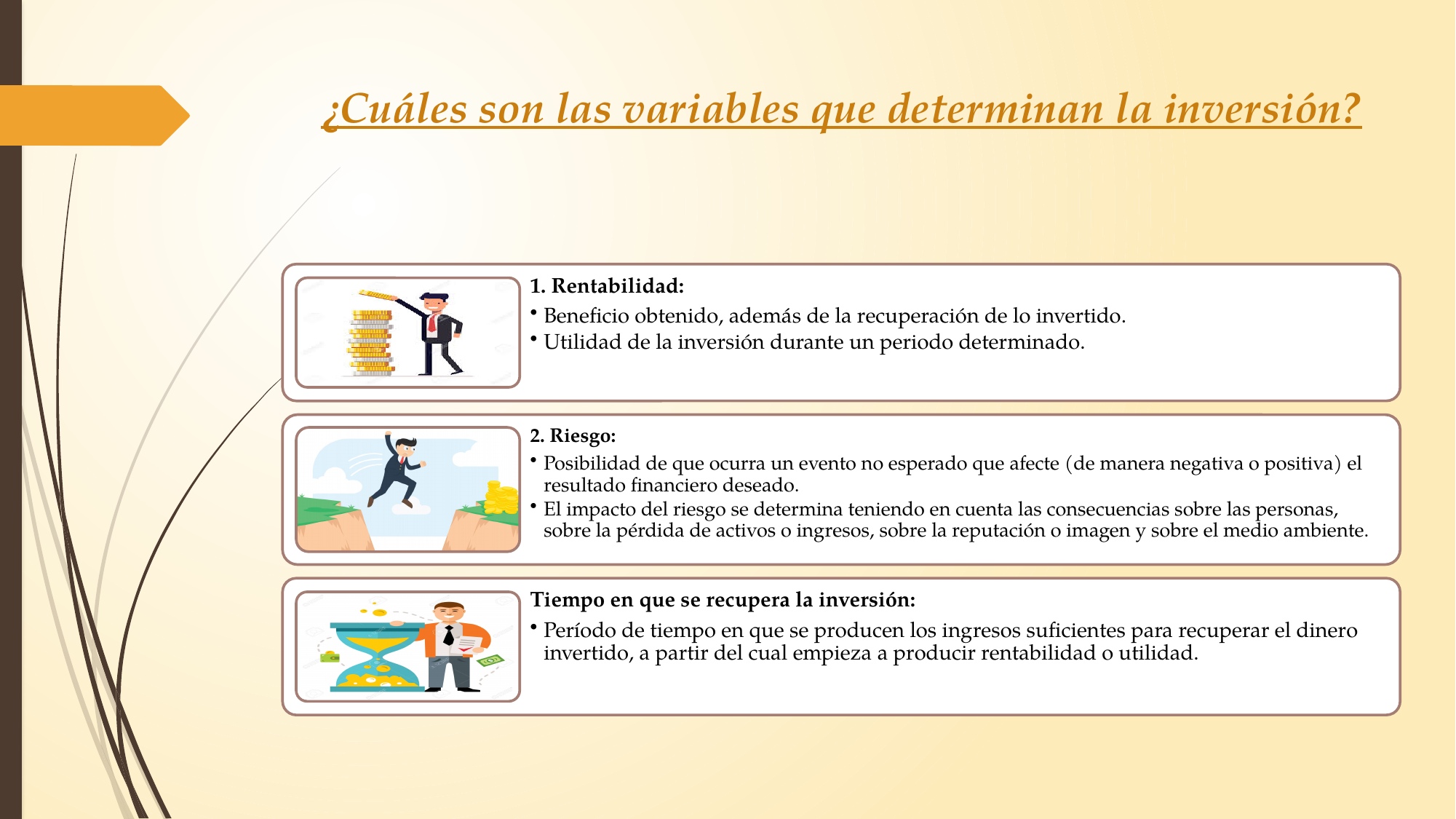

# ¿Cuáles son las variables que determinan la inversión?
1. Rentabilidad:
Beneficio obtenido, además de la recuperación de lo invertido.
Utilidad de la inversión durante un periodo determinado.
2. Riesgo:
Posibilidad de que ocurra un evento no esperado que afecte (de manera negativa o positiva) el resultado financiero deseado.
El impacto del riesgo se determina teniendo en cuenta las consecuencias sobre las personas, sobre la pérdida de activos o ingresos, sobre la reputación o imagen y sobre el medio ambiente.
Tiempo en que se recupera la inversión:
Período de tiempo en que se producen los ingresos suficientes para recuperar el dinero invertido, a partir del cual empieza a producir rentabilidad o utilidad.